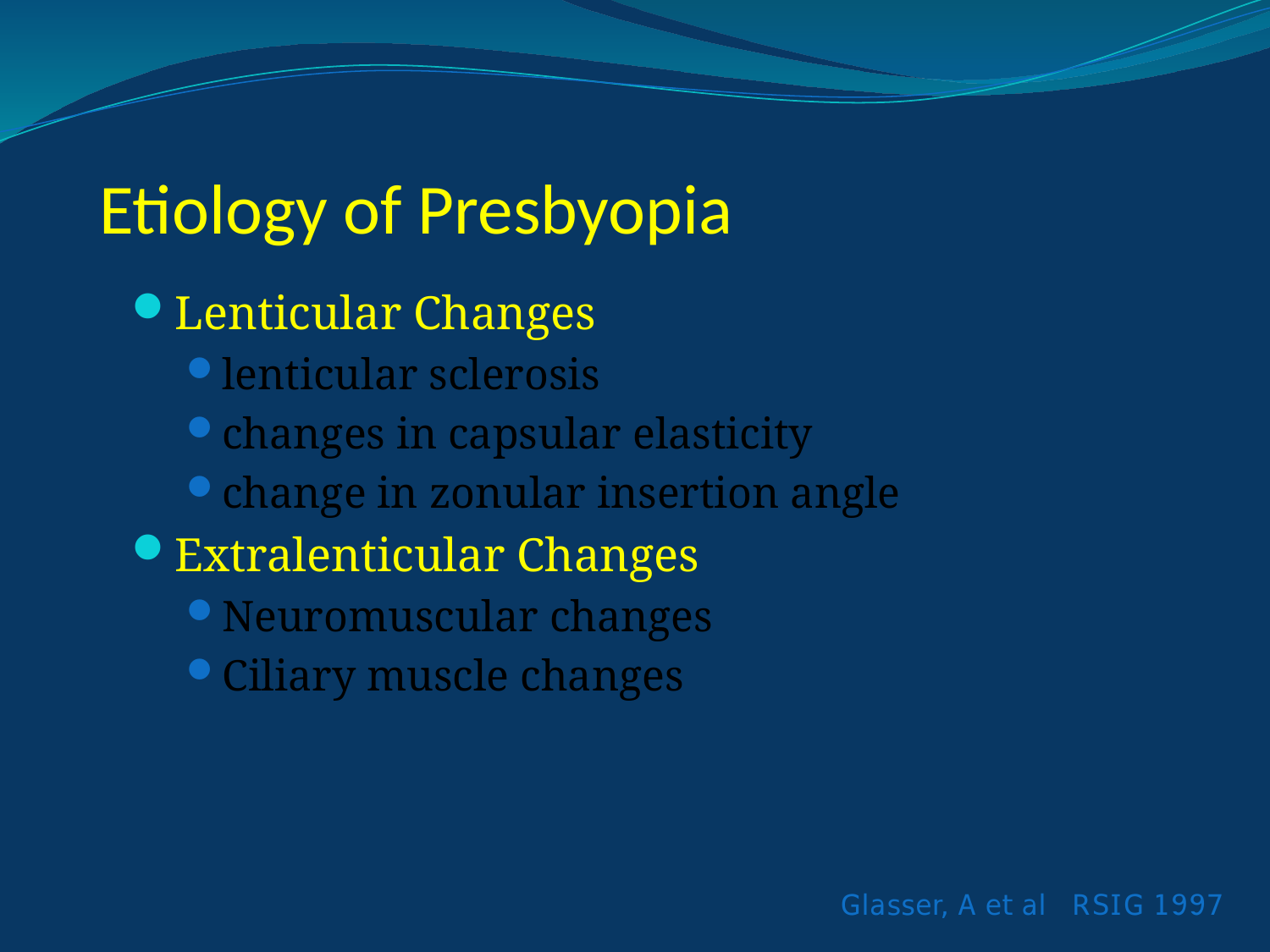

# Etiology of Presbyopia
Lenticular Changes
lenticular sclerosis
changes in capsular elasticity
change in zonular insertion angle
Extralenticular Changes
Neuromuscular changes
Ciliary muscle changes
Glasser, A et al   RSIG 1997